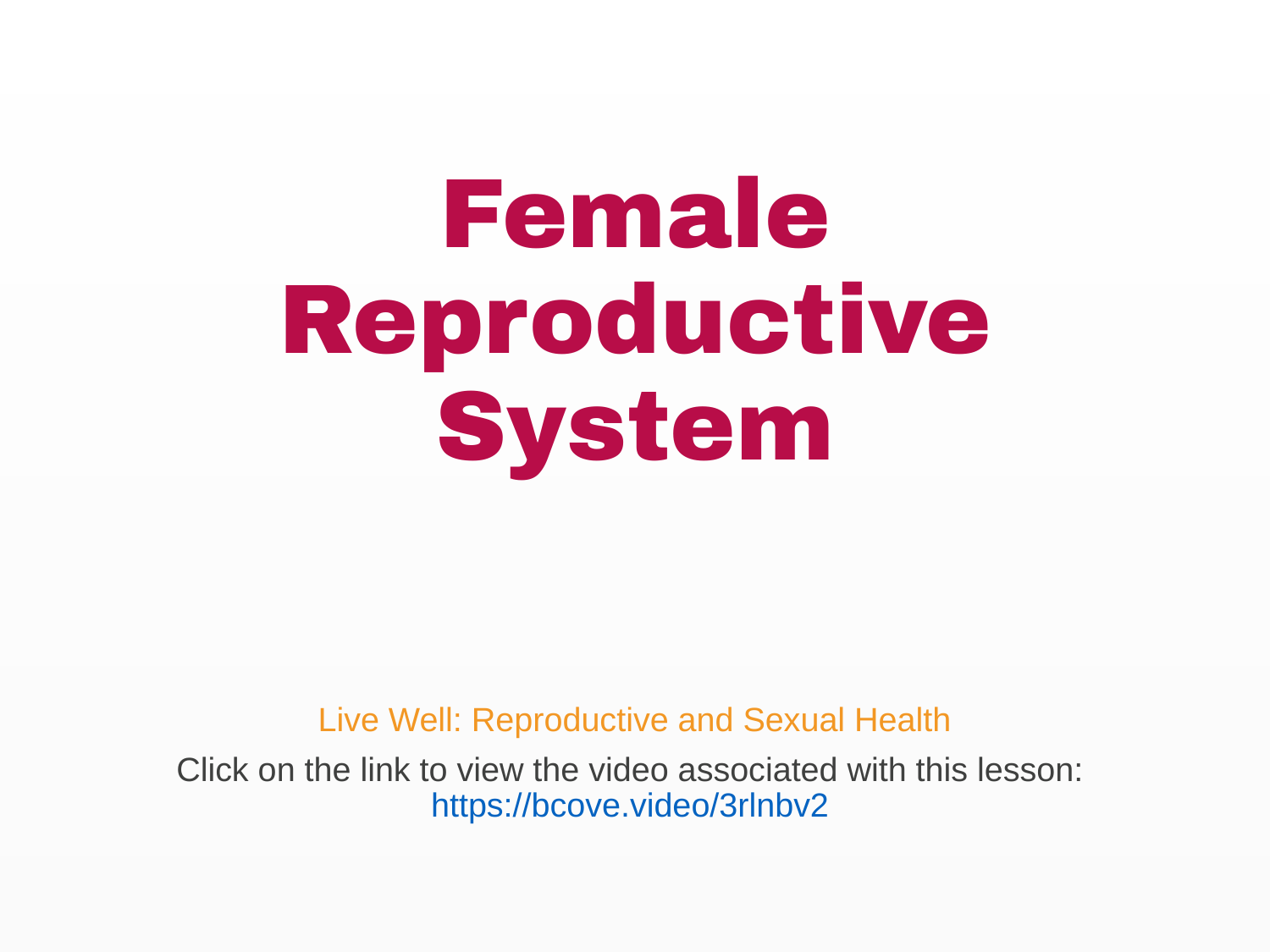

# Female Reproductive System
Live Well: Reproductive and Sexual Health
Click on the link to view the video associated with this lesson: https://bcove.video/3rlnbv2